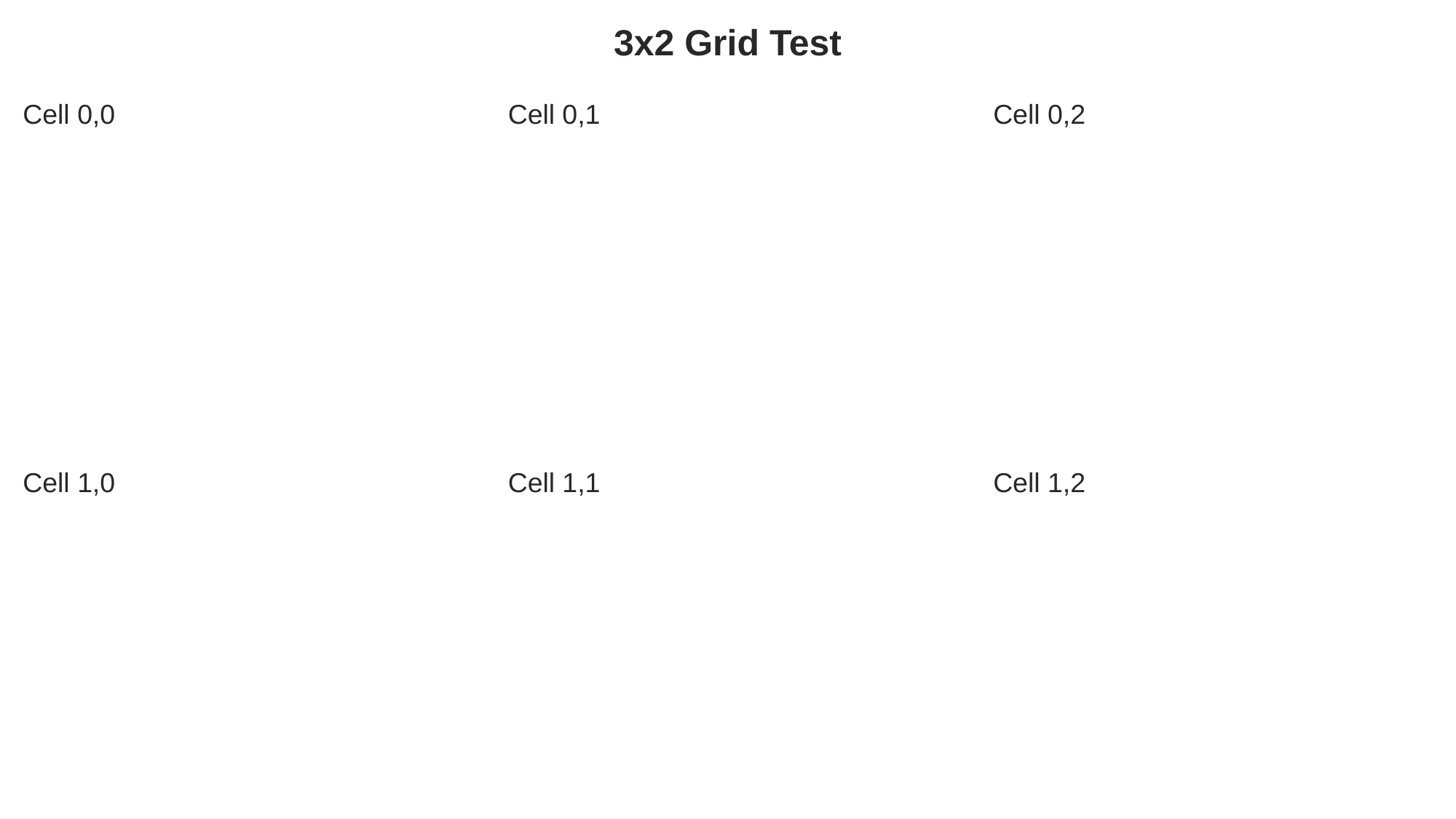

3x2 Grid Test
Cell 0,0
Cell 0,1
Cell 0,2
Cell 1,0
Cell 1,1
Cell 1,2